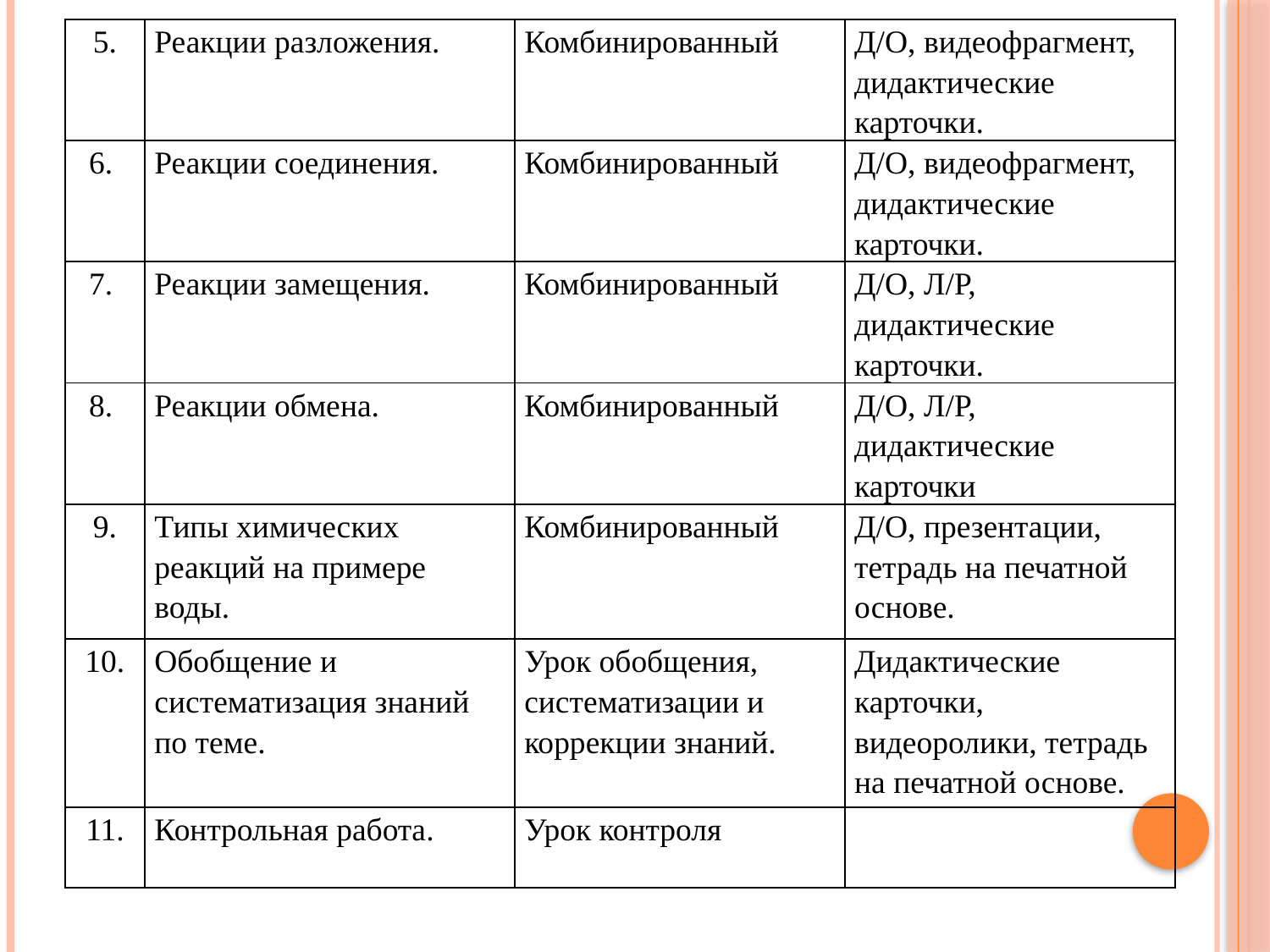

| 5. | Реакции разложения. | Комбинированный | Д/О, видеофрагмент, дидактические карточки. |
| --- | --- | --- | --- |
| 6. | Реакции соединения. | Комбинированный | Д/О, видеофрагмент, дидактические карточки. |
| 7. | Реакции замещения. | Комбинированный | Д/О, Л/Р, дидактические карточки. |
| 8. | Реакции обмена. | Комбинированный | Д/О, Л/Р, дидактические карточки |
| 9. | Типы химических реакций на примере воды. | Комбинированный | Д/О, презентации, тетрадь на печатной основе. |
| 10. | Обобщение и систематизация знаний по теме. | Урок обобщения, систематизации и коррекции знаний. | Дидактические карточки, видеоролики, тетрадь на печатной основе. |
| 11. | Контрольная работа. | Урок контроля |  |